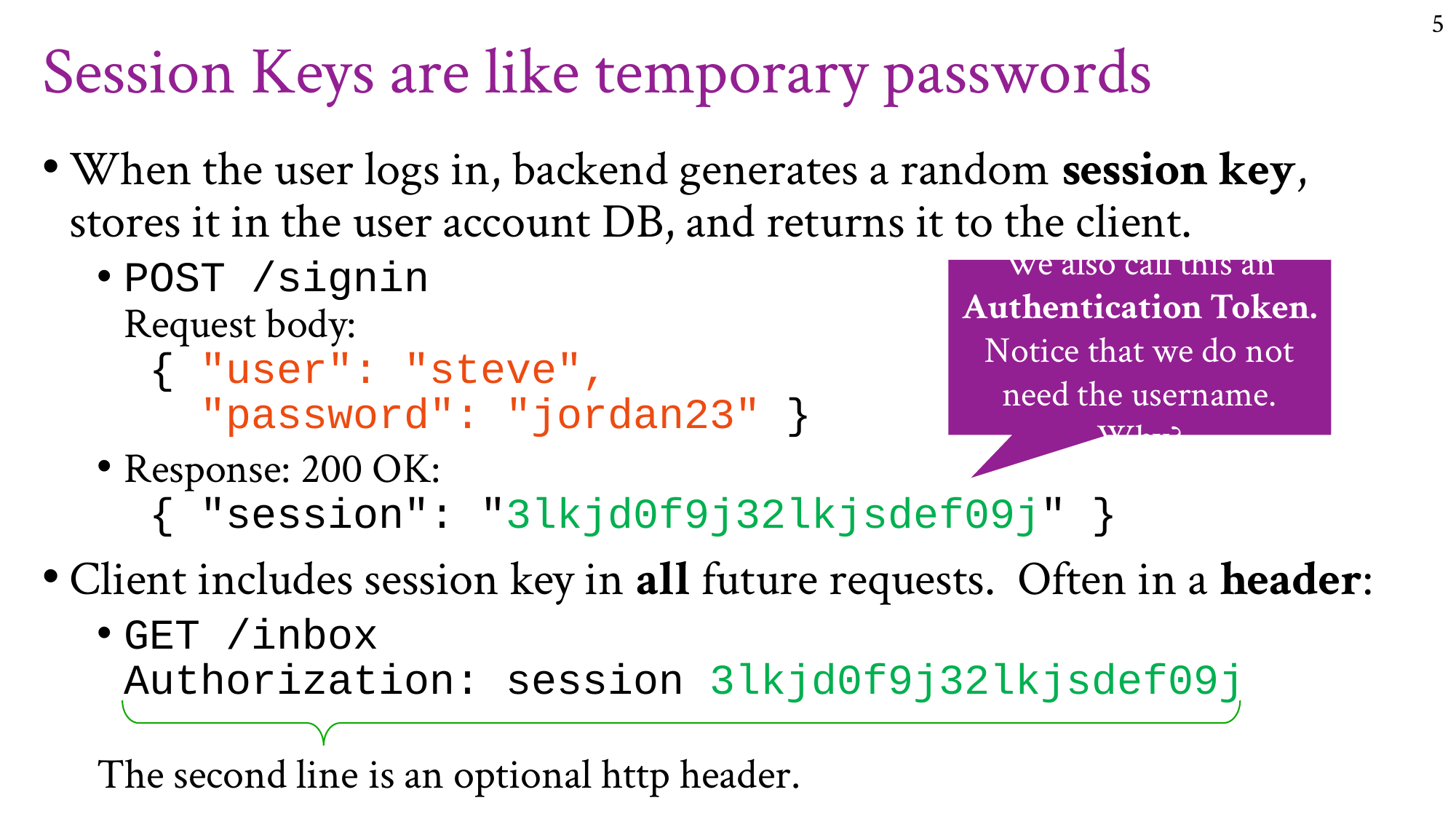

# Session Keys are like temporary passwords
When the user logs in, backend generates a random session key, stores it in the user account DB, and returns it to the client.
POST /signin
Request body:
 { "user": "steve",
   "password": "jordan23" }
Response: 200 OK:
 { "session": "3lkjd0f9j32lkjsdef09j" }
Client includes session key in all future requests.  Often in a header:
GET /inbox
Authorization: session 3lkjd0f9j32lkjsdef09j

The second line is an optional http header.

We also call this an Authentication Token.
Notice that we do not need the username. Why?